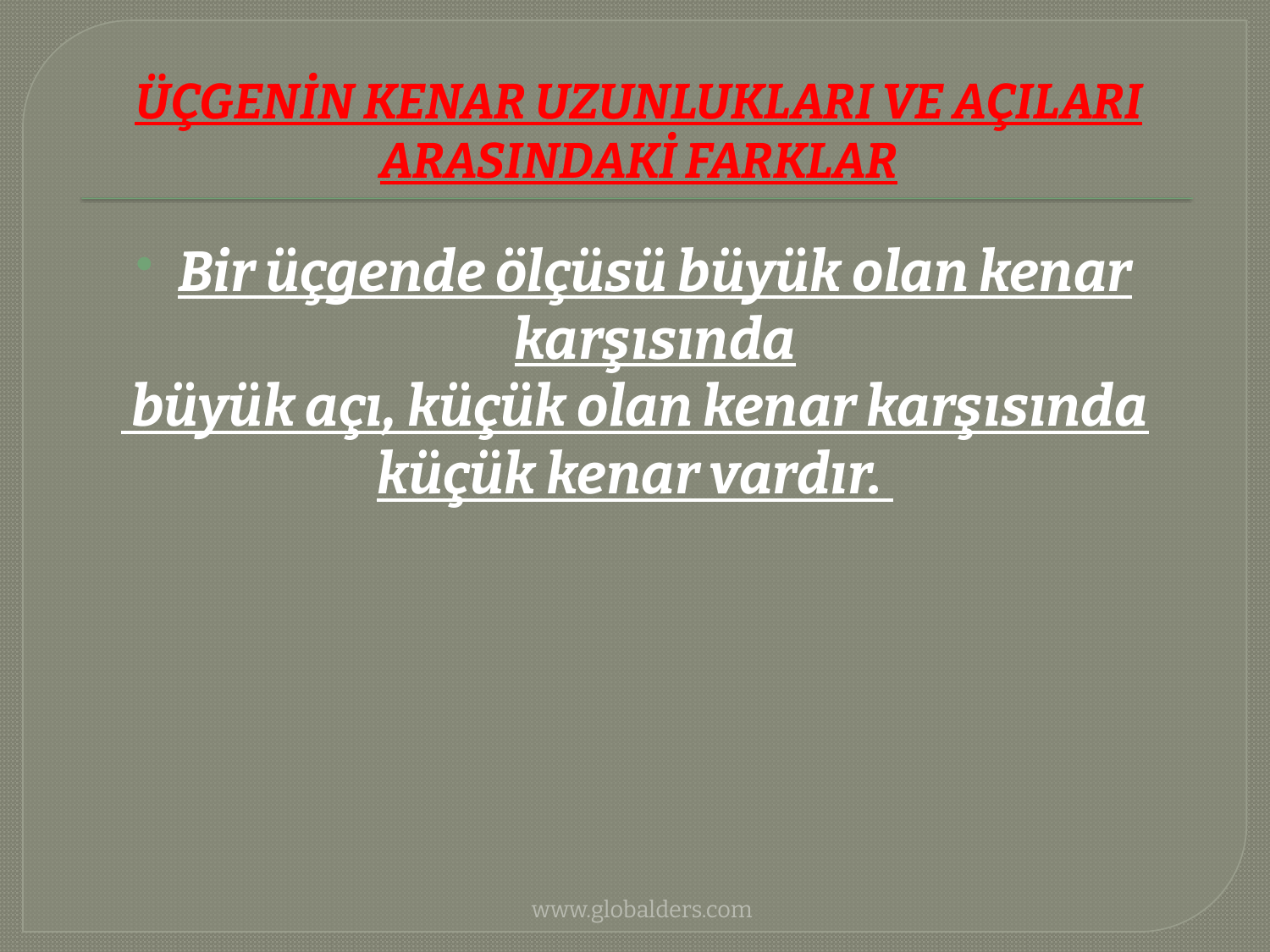

# ÜÇGENİN KENAR UZUNLUKLARI VE AÇILARI ARASINDAKİ FARKLAR
Bir üçgende ölçüsü büyük olan kenar karşısında
 büyük açı, küçük olan kenar karşısında
küçük kenar vardır.

www.globalders.com